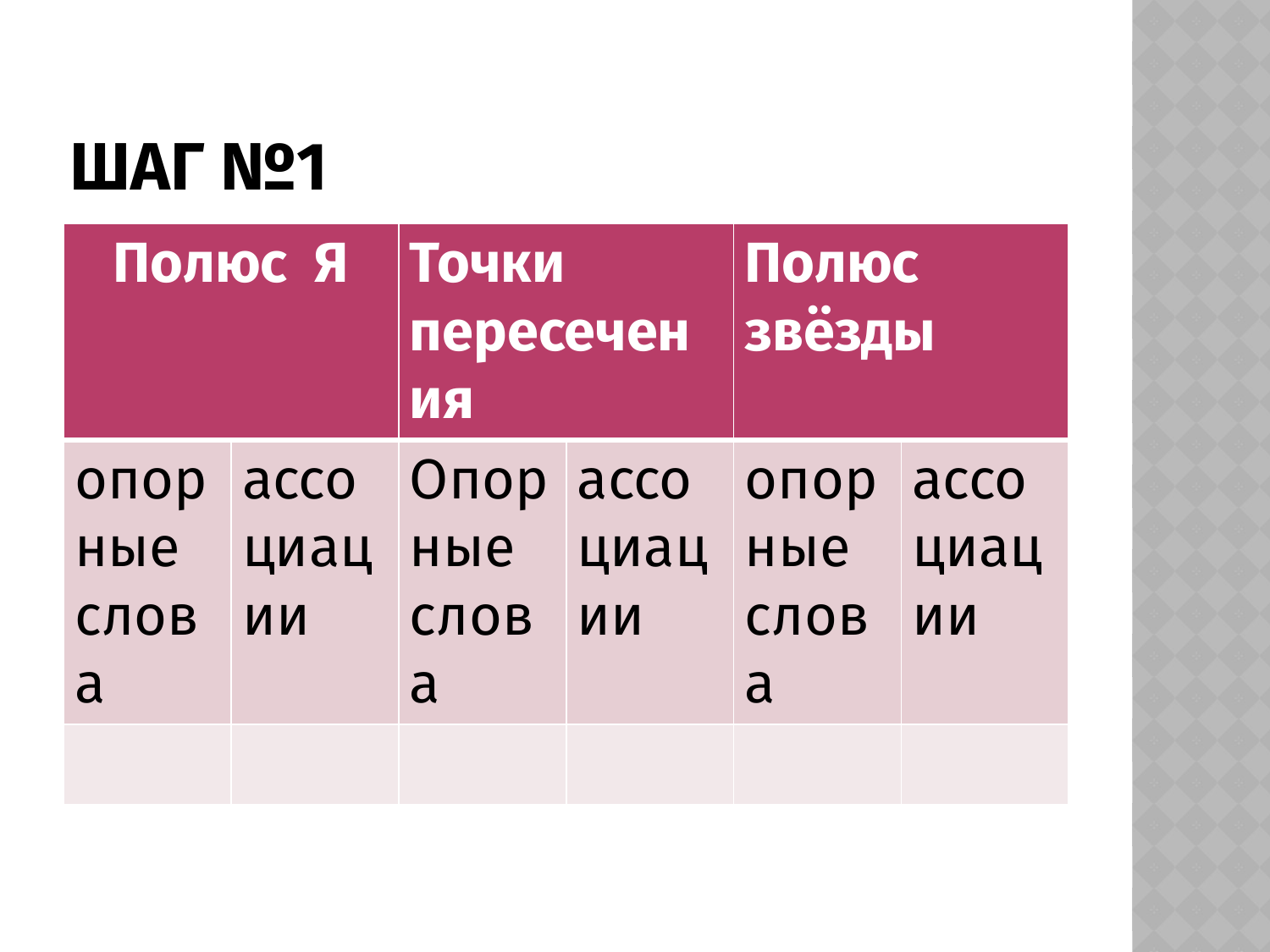

# Шаг №1
| Полюс Я |  | Точки пересечения |  | Полюс звёзды |  |
| --- | --- | --- | --- | --- | --- |
| опорные слова | ассоциации | Опорные слова | ассоциации | опорные слова | ассоциации |
|  |  |  |  |  |  |